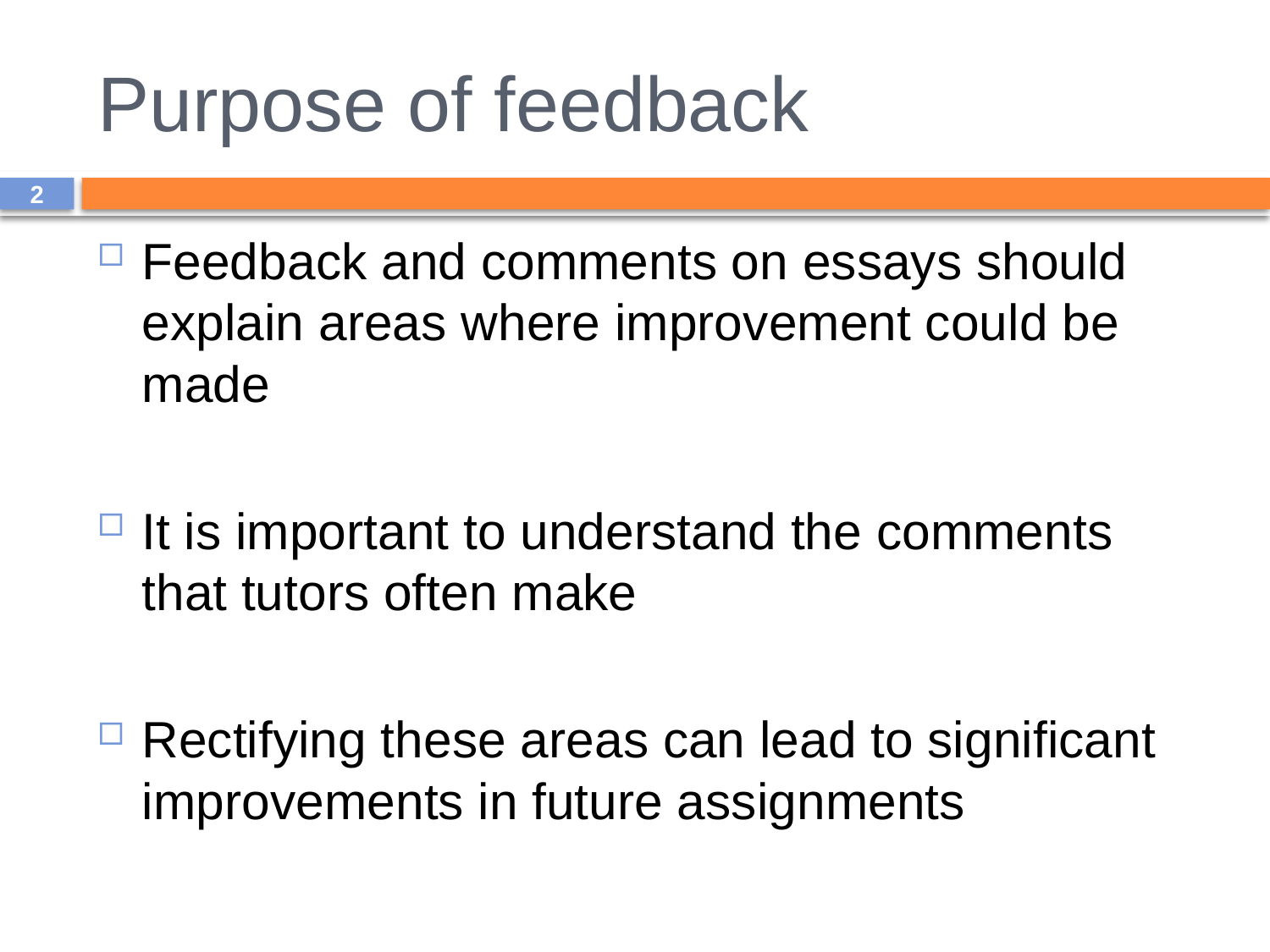

# Purpose of feedback
2
Feedback and comments on essays should explain areas where improvement could be made

It is important to understand the comments that tutors often make

Rectifying these areas can lead to significant improvements in future assignments